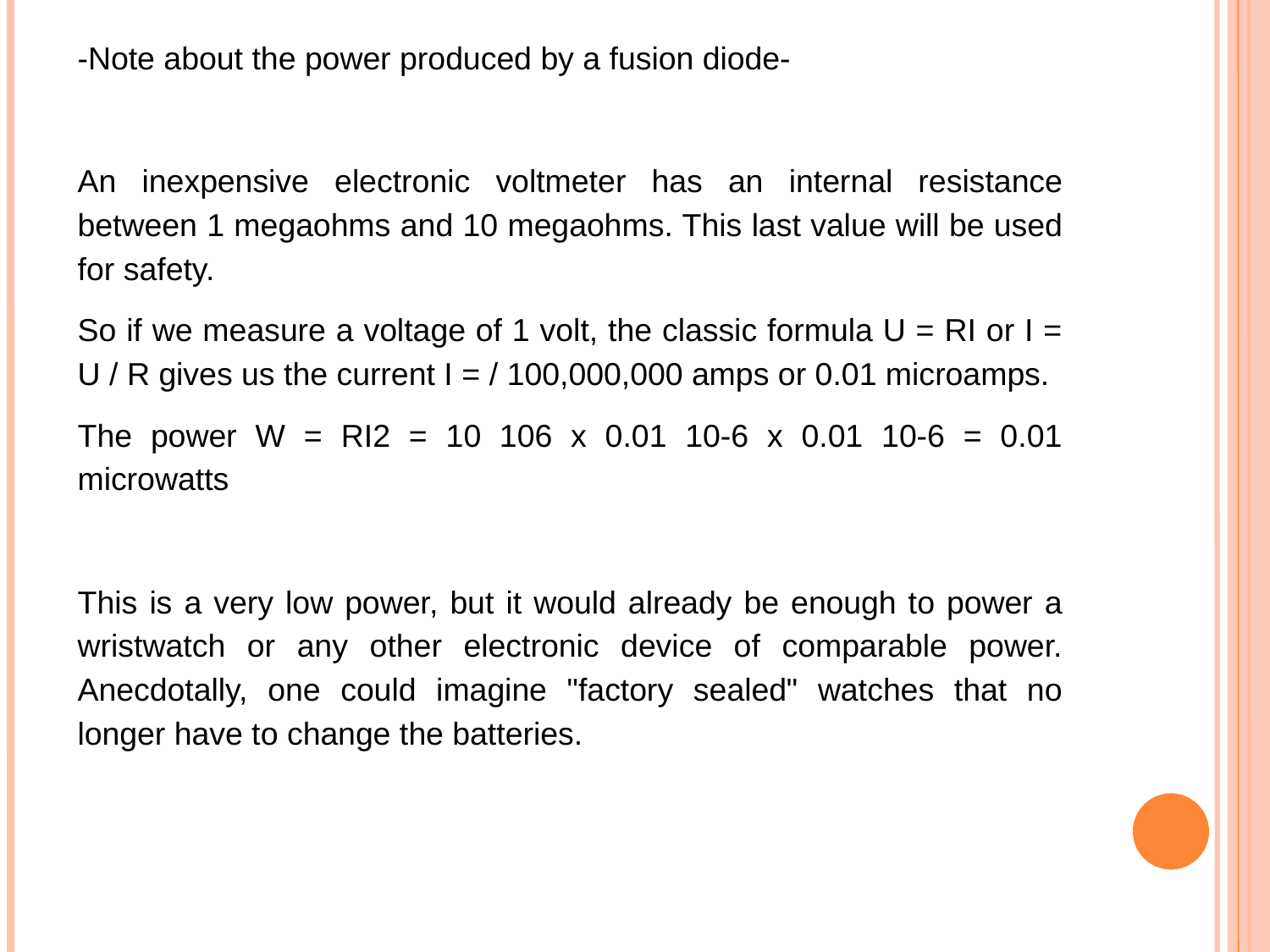

-Note about the power produced by a fusion diode-

An inexpensive electronic voltmeter has an internal resistance between 1 megaohms and 10 megaohms. This last value will be used for safety.
So if we measure a voltage of 1 volt, the classic formula U = RI or I = U / R gives us the current I = / 100,000,000 amps or 0.01 microamps.
The power W = RI2 = 10 106 x 0.01 10-6 x 0.01 10-6 = 0.01 microwatts

This is a very low power, but it would already be enough to power a wristwatch or any other electronic device of comparable power. Anecdotally, one could imagine "factory sealed" watches that no longer have to change the batteries.